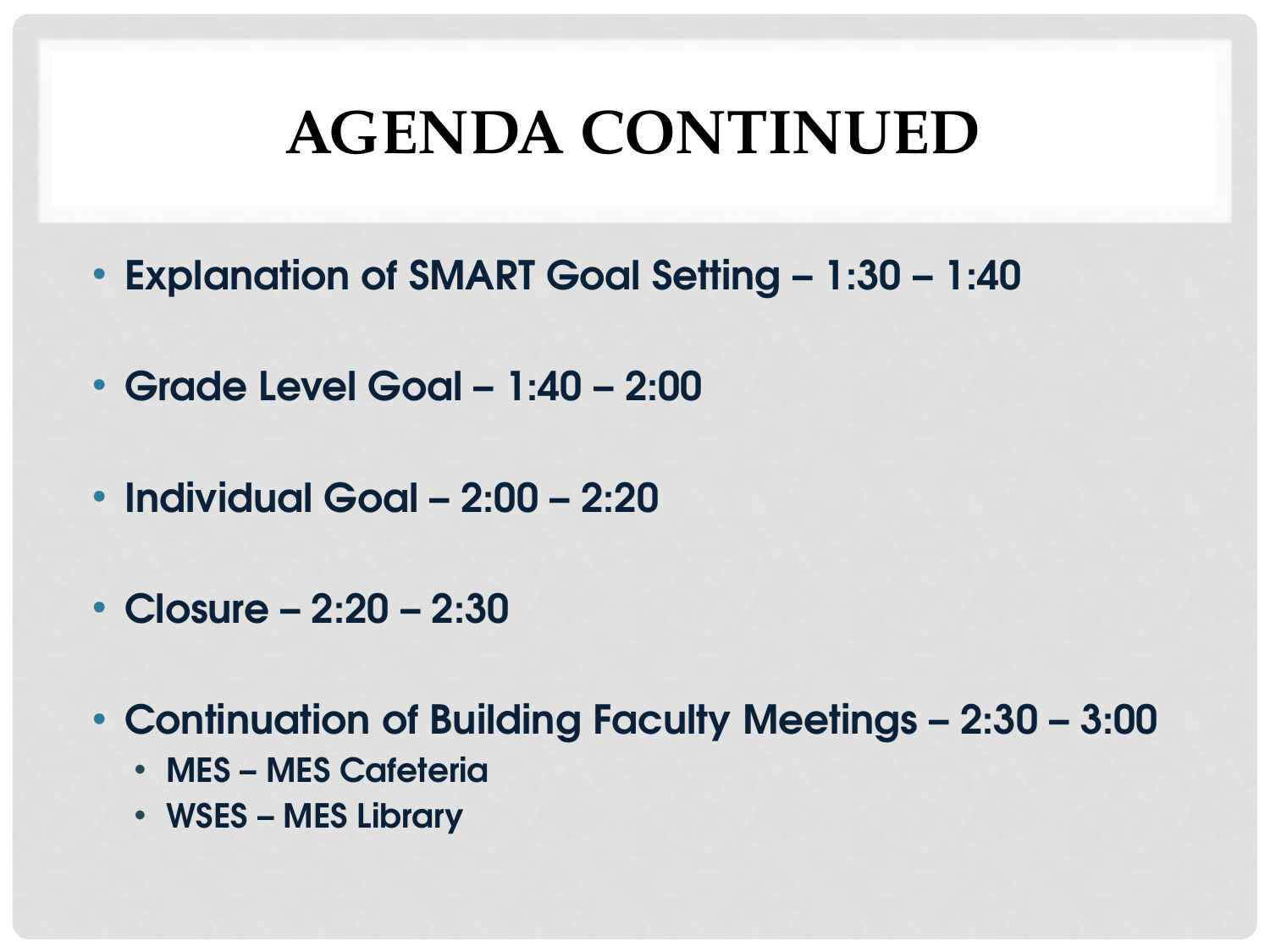

# Agenda Continued
Explanation of SMART Goal Setting – 1:30 – 1:40

Grade Level Goal – 1:40 – 2:00

Individual Goal – 2:00 – 2:20

Closure – 2:20 – 2:30

Continuation of Building Faculty Meetings – 2:30 – 3:00
MES – MES Cafeteria
WSES – MES Library